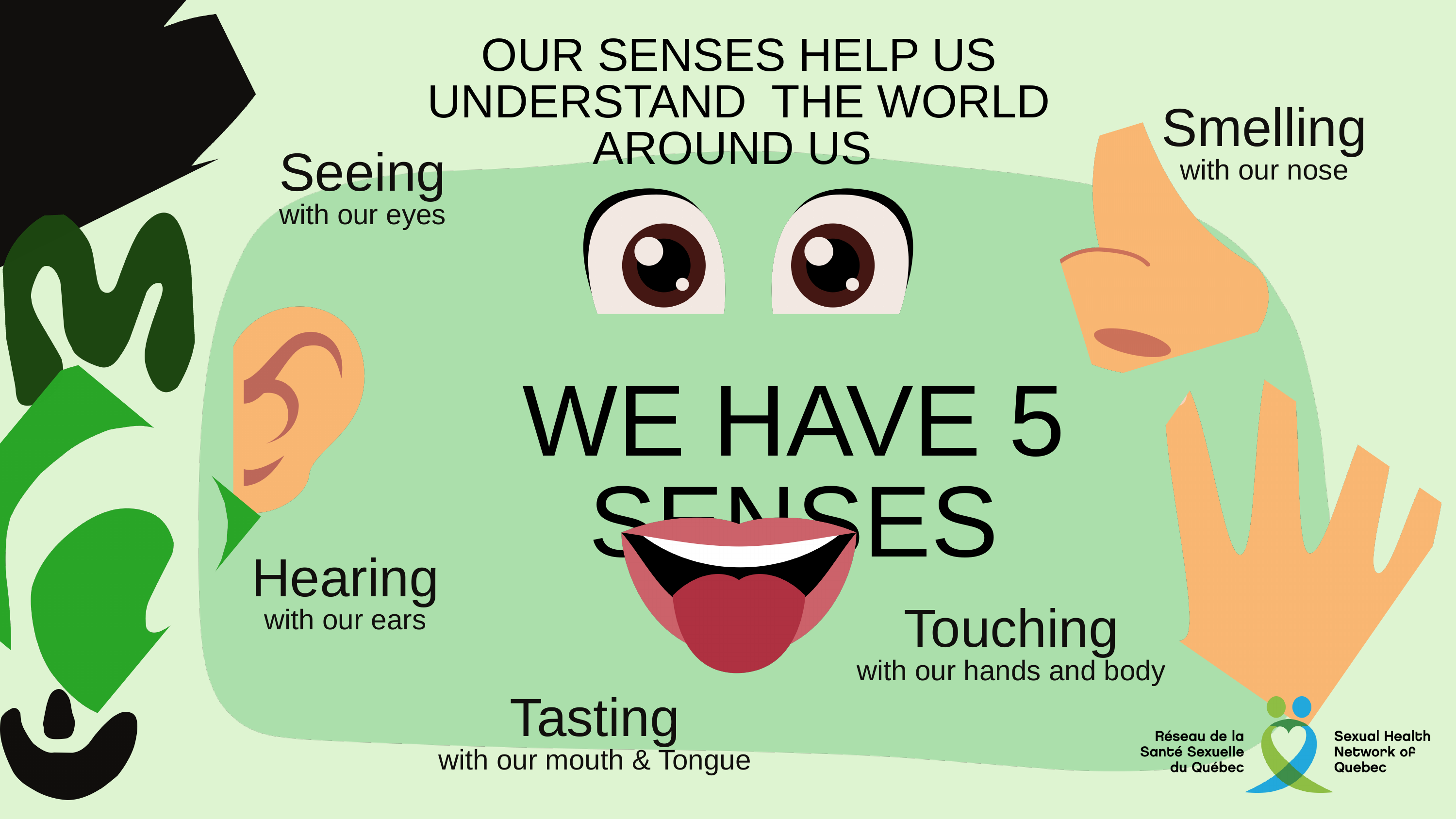

OUR SENSES HELP US UNDERSTAND  THE WORLD AROUND US
Smelling
with our nose

Seeing
with our eyes

WE HAVE 5 SENSES

Hearing
with our ears
Touching
with our hands and body

Tasting
with our mouth & Tongue